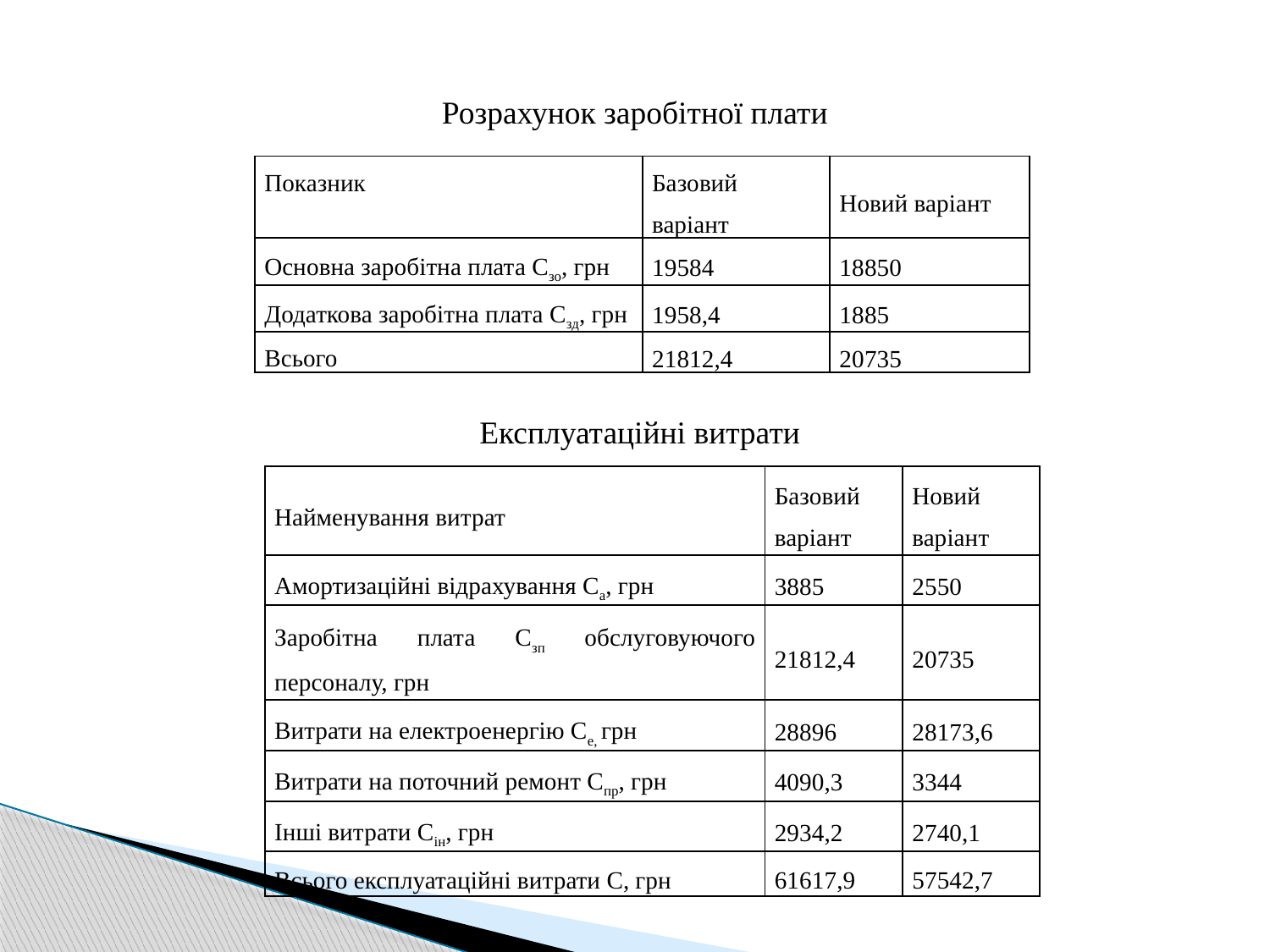

Розрахунок заробітної плати
| Показник | Базовий варіант | Новий варіант |
| --- | --- | --- |
| Основна заробітна плата Cзо, грн | 19584 | 18850 |
| Додаткова заробітна плата Cзд, грн | 1958,4 | 1885 |
| Всього | 21812,4 | 20735 |
Експлуатаційні витрати
| Найменування витрат | Базовий варіант | Новий варіант |
| --- | --- | --- |
| Амортизаційні відрахування Cа, грн | 3885 | 2550 |
| Заробітна плата Cзп обслуговуючого персоналу, грн | 21812,4 | 20735 |
| Витрати на електроенергію Cе, грн | 28896 | 28173,6 |
| Витрати на поточний ремонт Cпр, грн | 4090,3 | 3344 |
| Інші витрати Cін, грн | 2934,2 | 2740,1 |
| Всього експлуатаційні витрати C, грн | 61617,9 | 57542,7 |